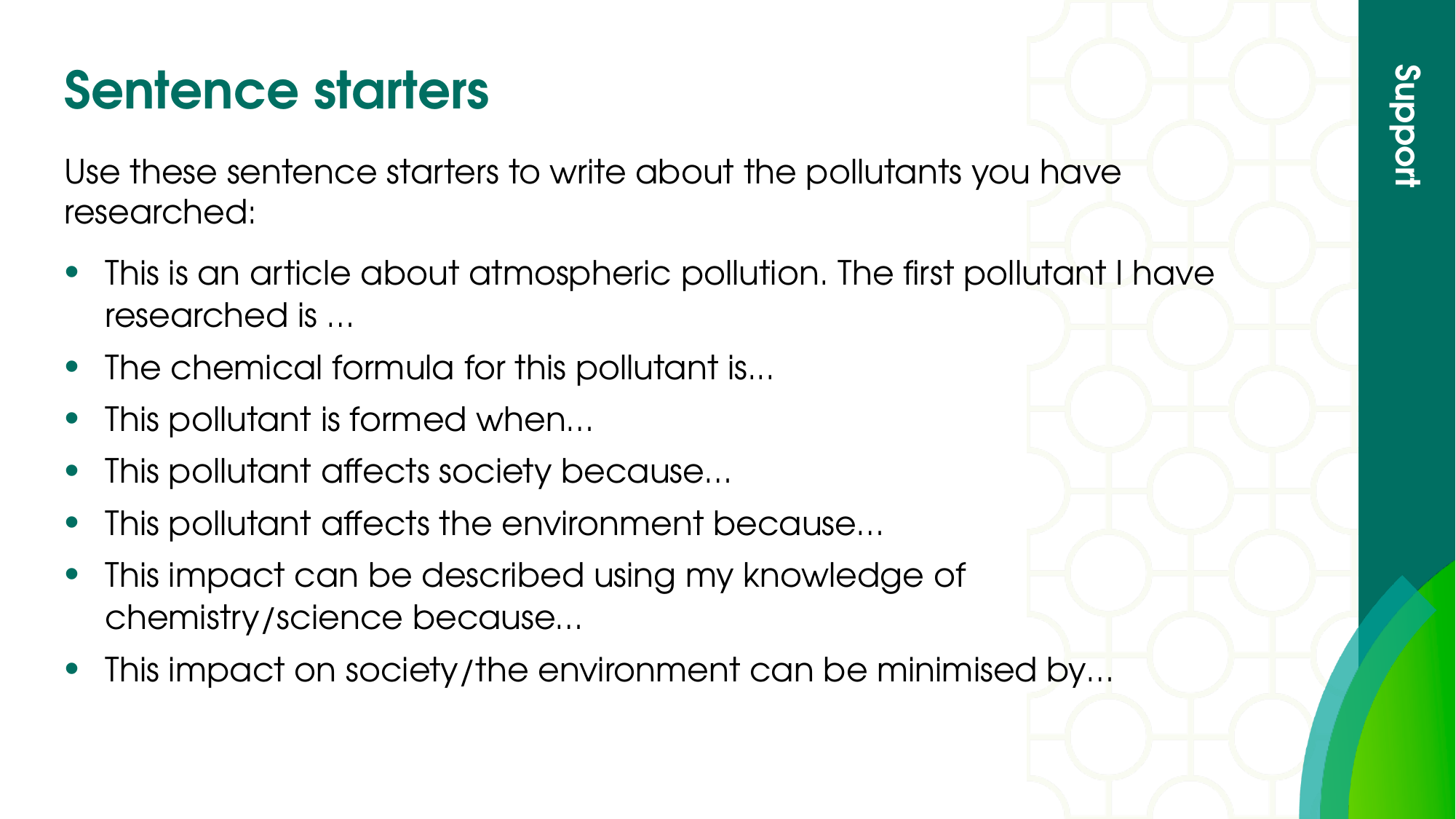

# Sentence starters
Support
Use these sentence starters to write about the pollutants you have researched:
This is an article about atmospheric pollution. The first pollutant I have researched is …
The chemical formula for this pollutant is...
This pollutant is formed when…
This pollutant affects society because…
This pollutant affects the environment because…
This impact can be described using my knowledge of chemistry/science because…
This impact on society/the environment can be minimised by…